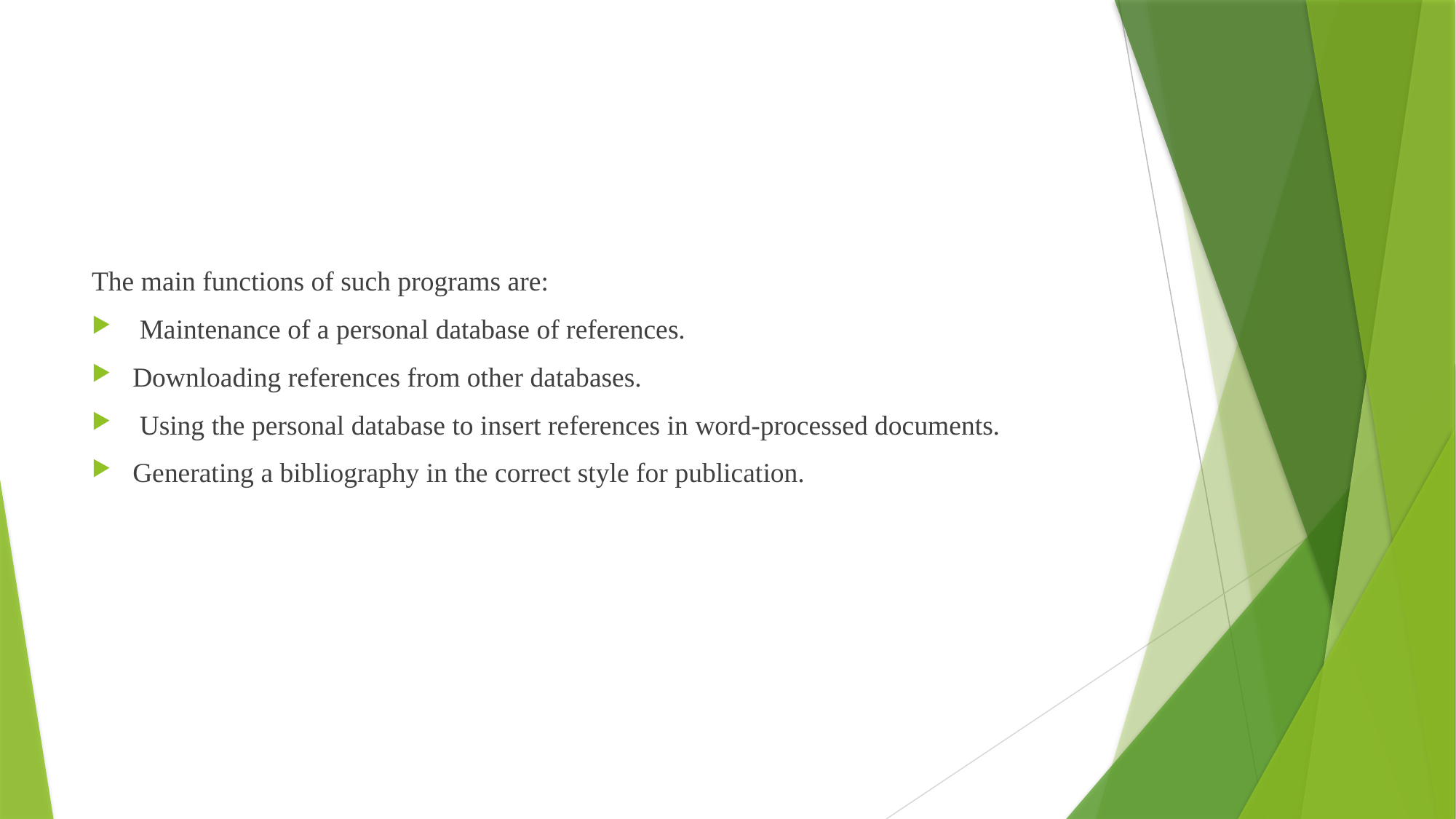

#
The main functions of such programs are:
 Maintenance of a personal database of references.
Downloading references from other databases.
 Using the personal database to insert references in word-processed documents.
Generating a bibliography in the correct style for publication.